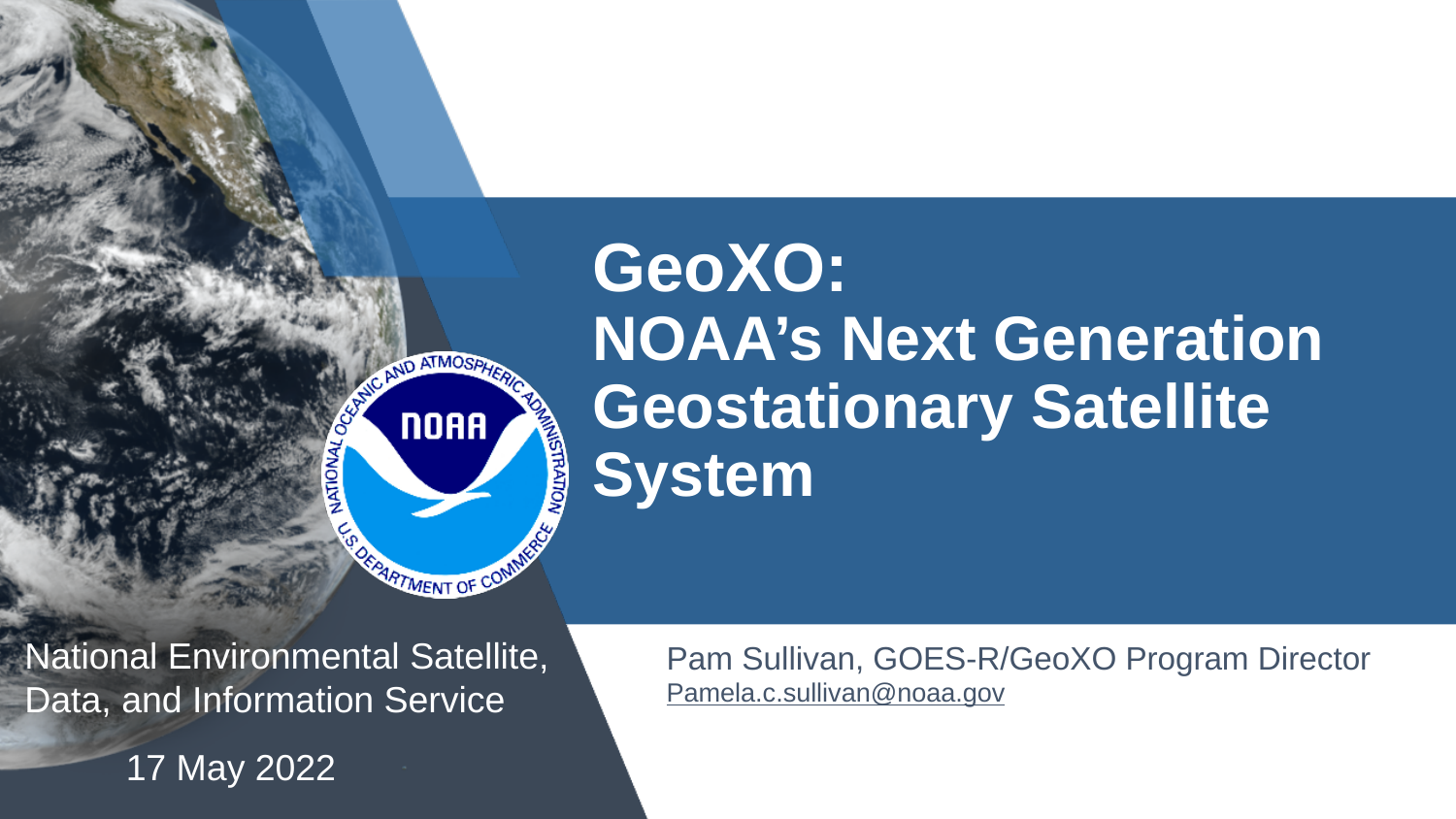

GeoXO:
NOAA’s Next Generation Geostationary Satellite System

Pam Sullivan, GOES-R/GeoXO Program Director
Pamela.c.sullivan@noaa.gov

17 May 2022